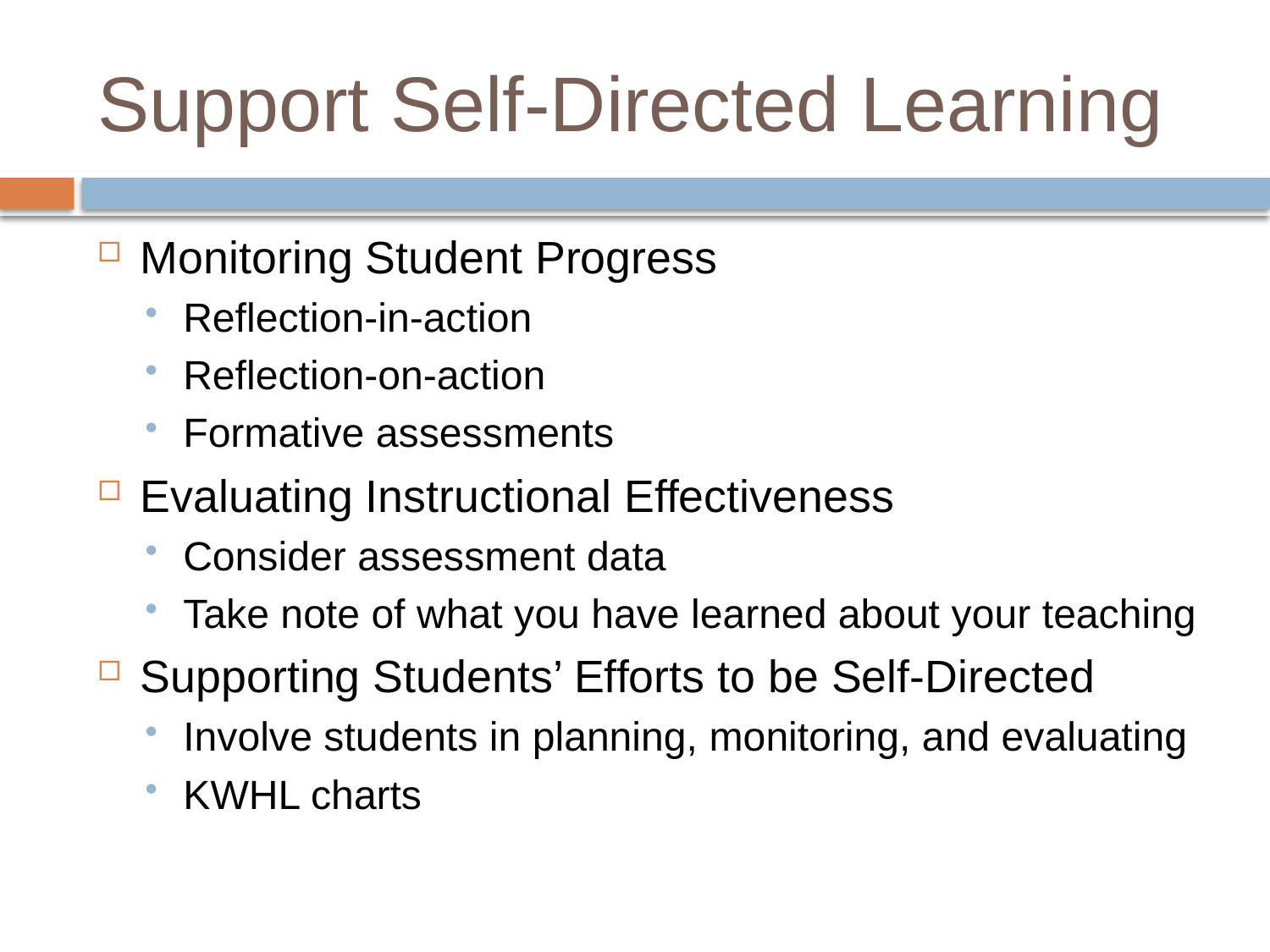

# Support Self-Directed Learning
Monitoring Student Progress
Reflection-in-action
Reflection-on-action
Formative assessments
Evaluating Instructional Effectiveness
Consider assessment data
Take note of what you have learned about your teaching
Supporting Students’ Efforts to be Self-Directed
Involve students in planning, monitoring, and evaluating
KWHL charts